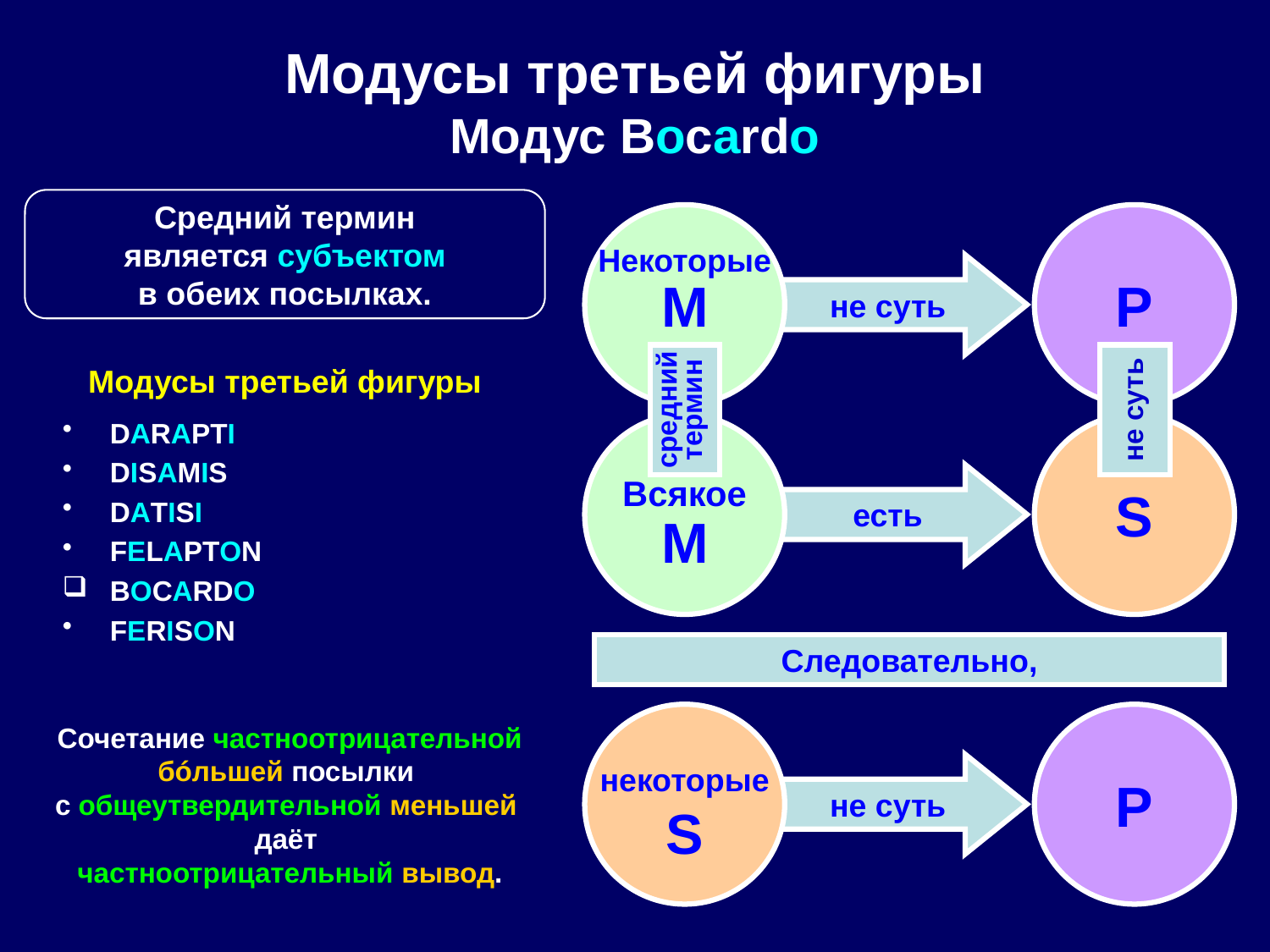

# Модусы третьей фигуры Модус Bocardo
Средний термин
является субъектом
в обеих посылках.
Некоторые
M
P
не суть
Модусы третьей фигуры
DARAPTI
DISAMIS
DATISI
FELAPTON
BOCARDO
FERISON
средний
термин
не суть
Всякое
M
S
есть
Следовательно,
Сочетание частноотрицательной бóльшей посылки
с общеутвердительной меньшей
даёт
частноотрицательный вывод.
некоторые
S
P
не суть